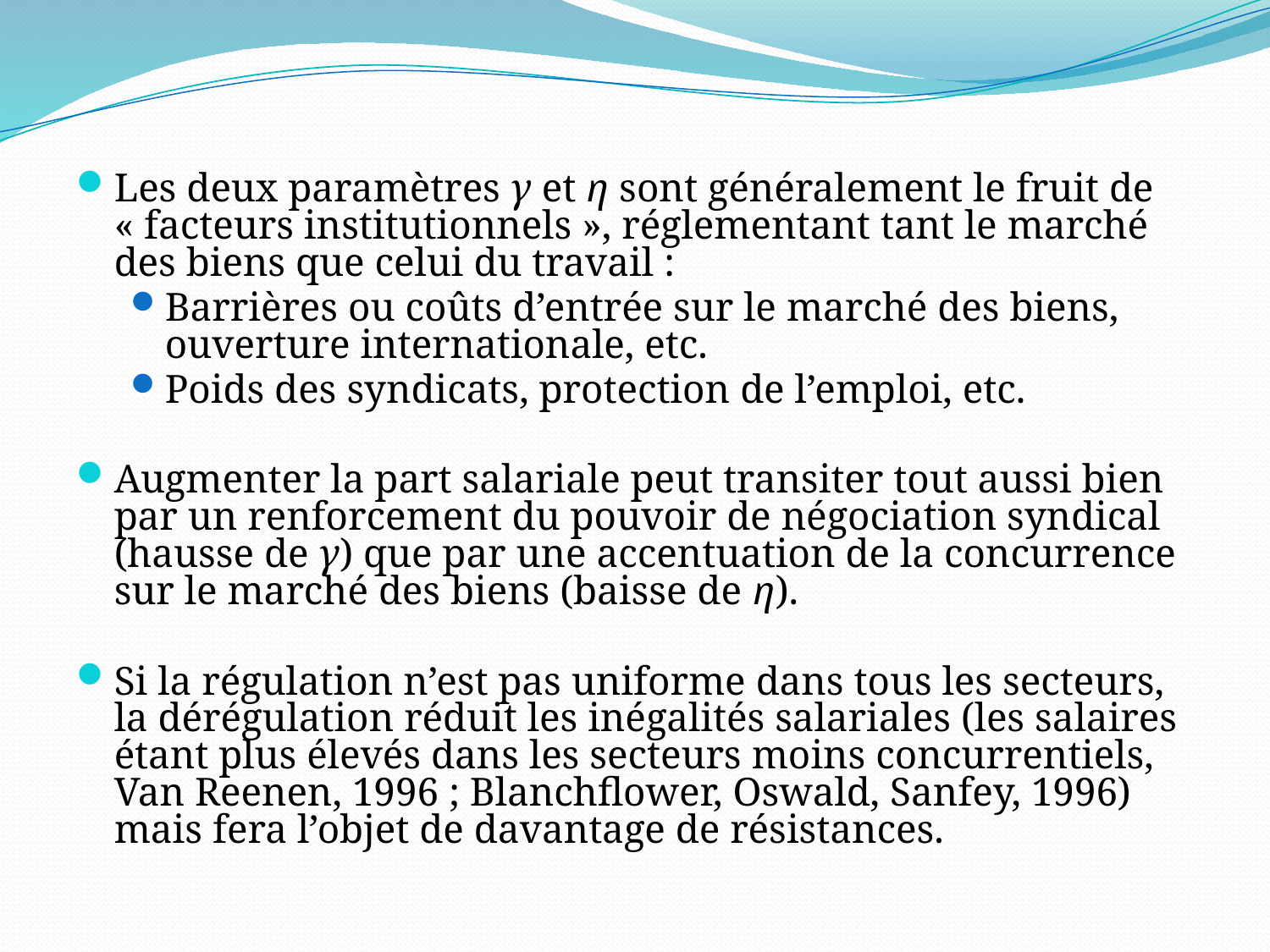

Les deux paramètres γ et η sont généralement le fruit de « facteurs institutionnels », réglementant tant le marché des biens que celui du travail :
Barrières ou coûts d’entrée sur le marché des biens, ouverture internationale, etc.
Poids des syndicats, protection de l’emploi, etc.

Augmenter la part salariale peut transiter tout aussi bien par un renforcement du pouvoir de négociation syndical (hausse de γ) que par une accentuation de la concurrence sur le marché des biens (baisse de η).

Si la régulation n’est pas uniforme dans tous les secteurs, la dérégulation réduit les inégalités salariales (les salaires étant plus élevés dans les secteurs moins concurrentiels, Van Reenen, 1996 ; Blanchflower, Oswald, Sanfey, 1996) mais fera l’objet de davantage de résistances.